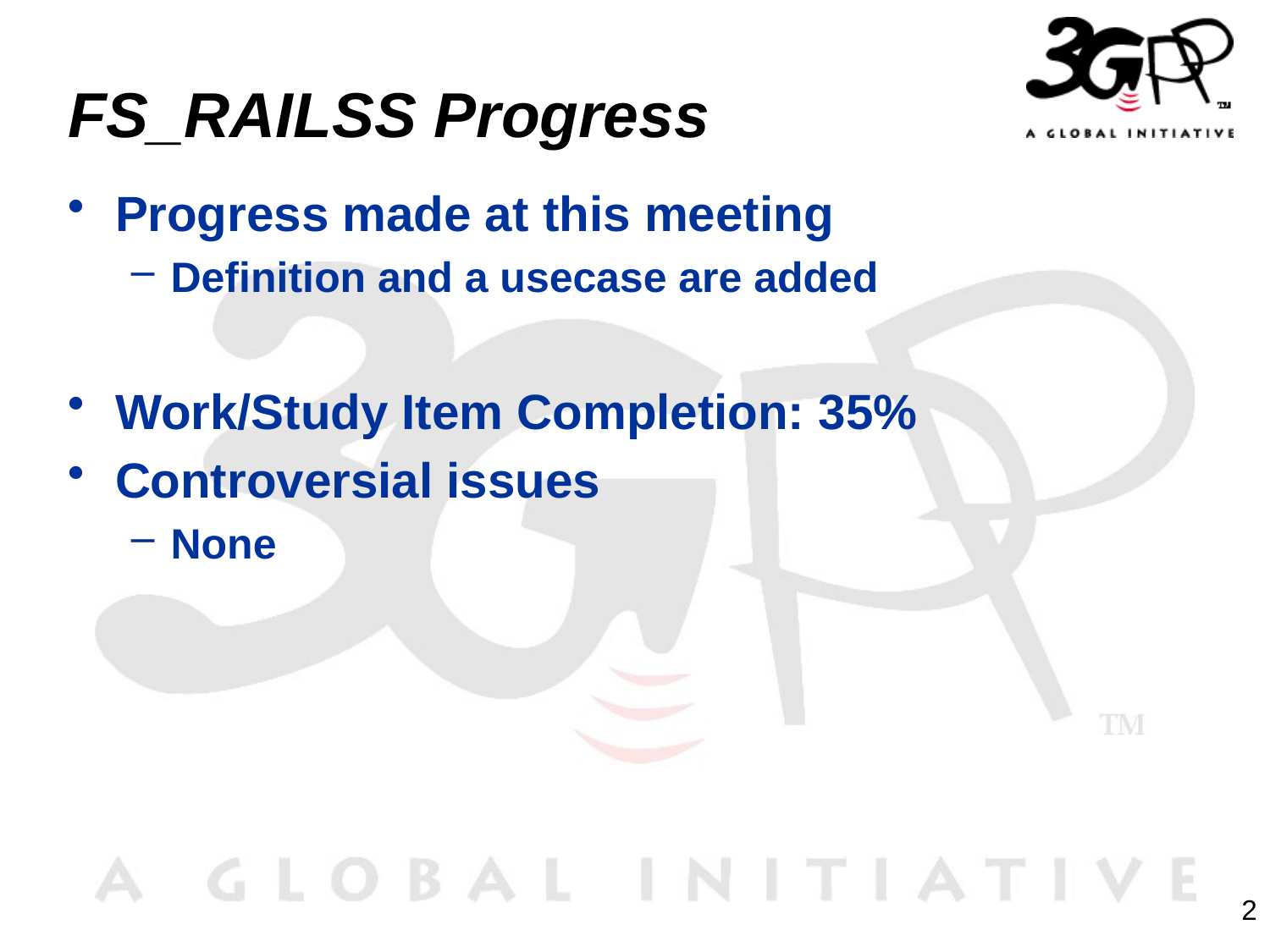

# FS_RAILSS Progress
Progress made at this meeting
Definition and a usecase are added

Work/Study Item Completion: 35%
Controversial issues
None
2